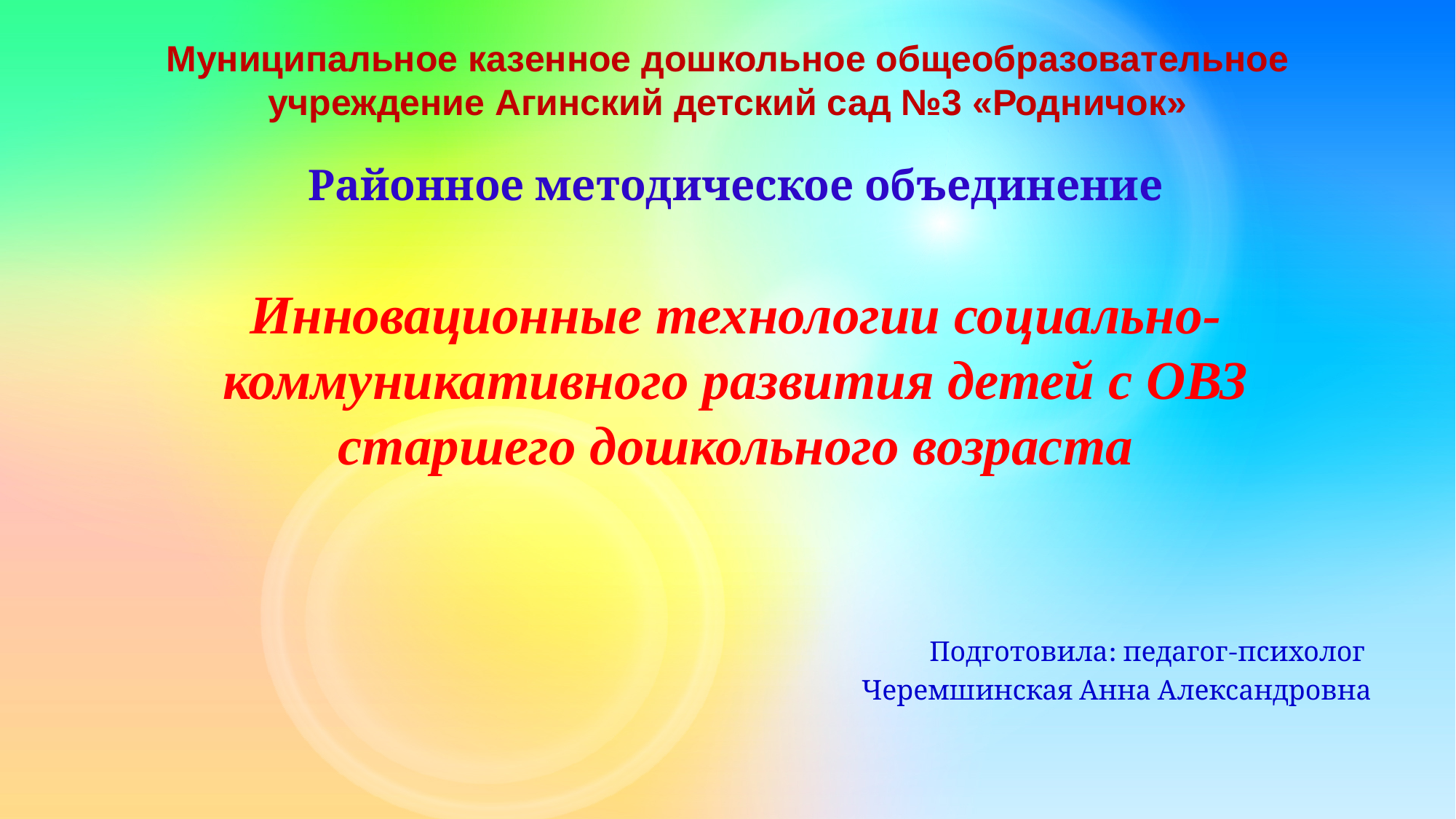

# Муниципальное казенное дошкольное общеобразовательное учреждение Агинский детский сад №3 «Родничок»
Районное методическое объединение

Инновационные технологии социально- коммуникативного развития детей с ОВЗ старшего дошкольного возраста

Подготовила: педагог-психолог
Черемшинская Анна Александровна